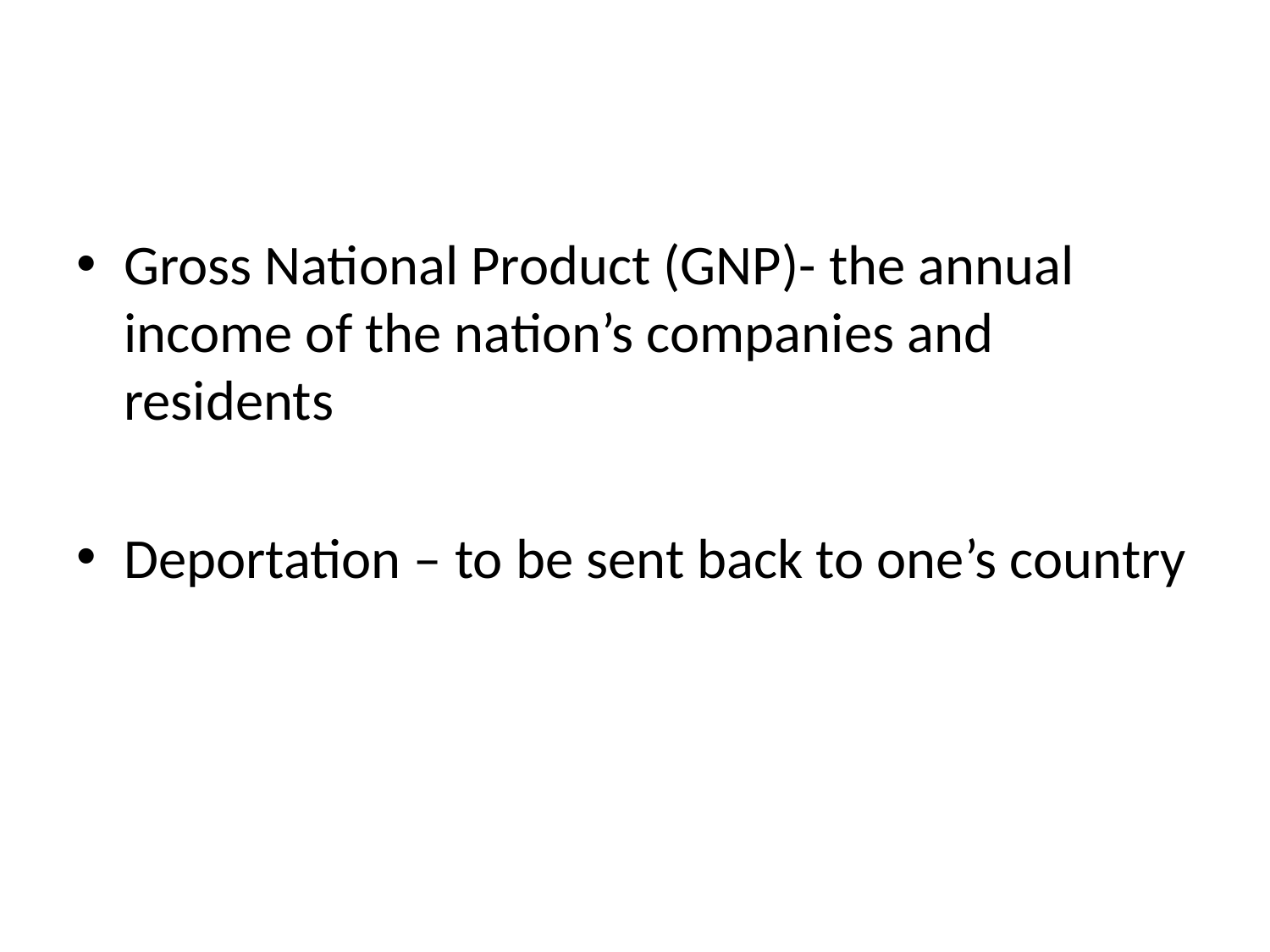

#
Gross National Product (GNP)- the annual income of the nation’s companies and residents

Deportation – to be sent back to one’s country